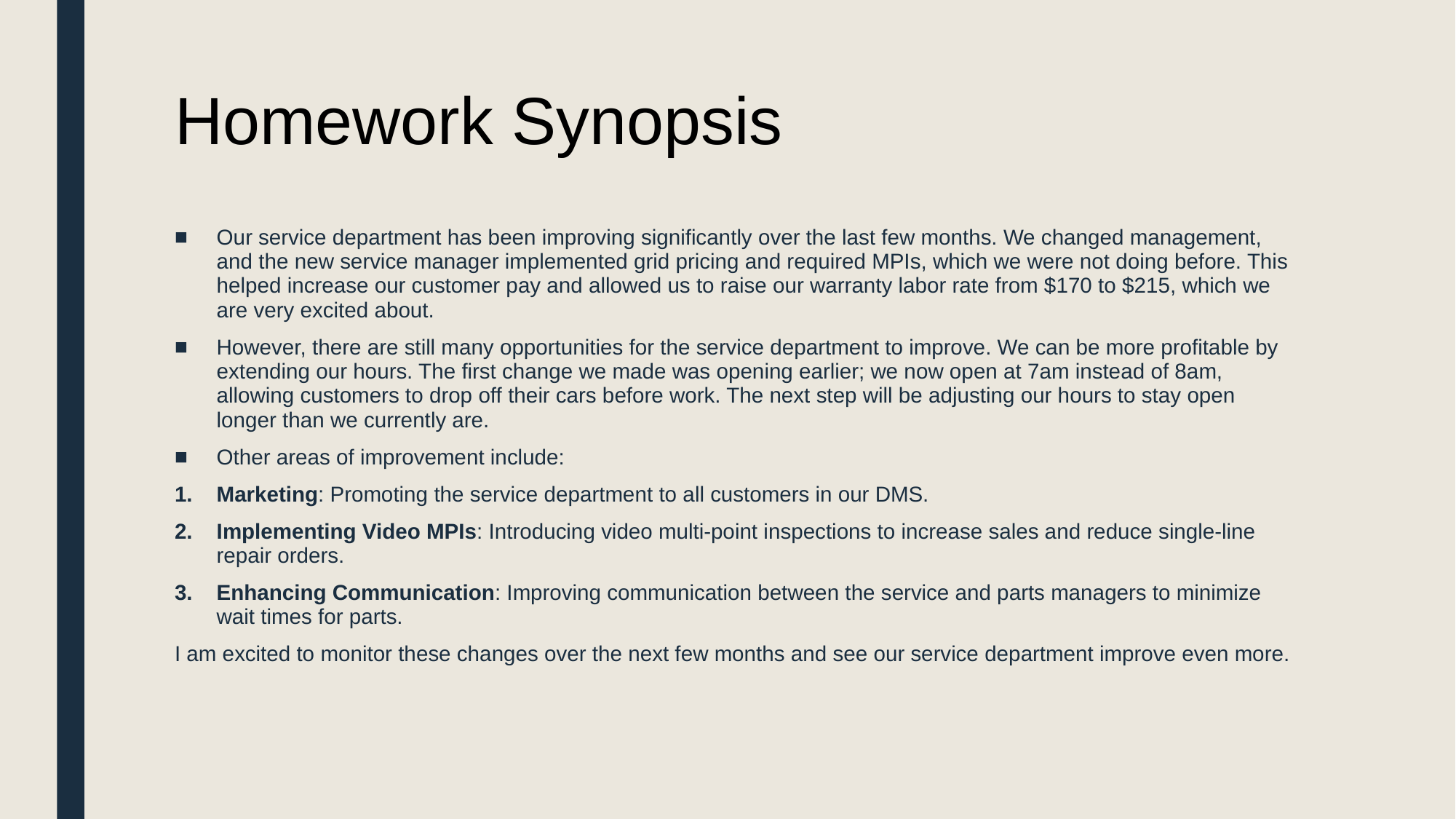

# Homework Synopsis
Our service department has been improving significantly over the last few months. We changed management, and the new service manager implemented grid pricing and required MPIs, which we were not doing before. This helped increase our customer pay and allowed us to raise our warranty labor rate from $170 to $215, which we are very excited about.
However, there are still many opportunities for the service department to improve. We can be more profitable by extending our hours. The first change we made was opening earlier; we now open at 7am instead of 8am, allowing customers to drop off their cars before work. The next step will be adjusting our hours to stay open longer than we currently are.
Other areas of improvement include:
Marketing: Promoting the service department to all customers in our DMS.
Implementing Video MPIs: Introducing video multi-point inspections to increase sales and reduce single-line repair orders.
Enhancing Communication: Improving communication between the service and parts managers to minimize wait times for parts.
I am excited to monitor these changes over the next few months and see our service department improve even more.